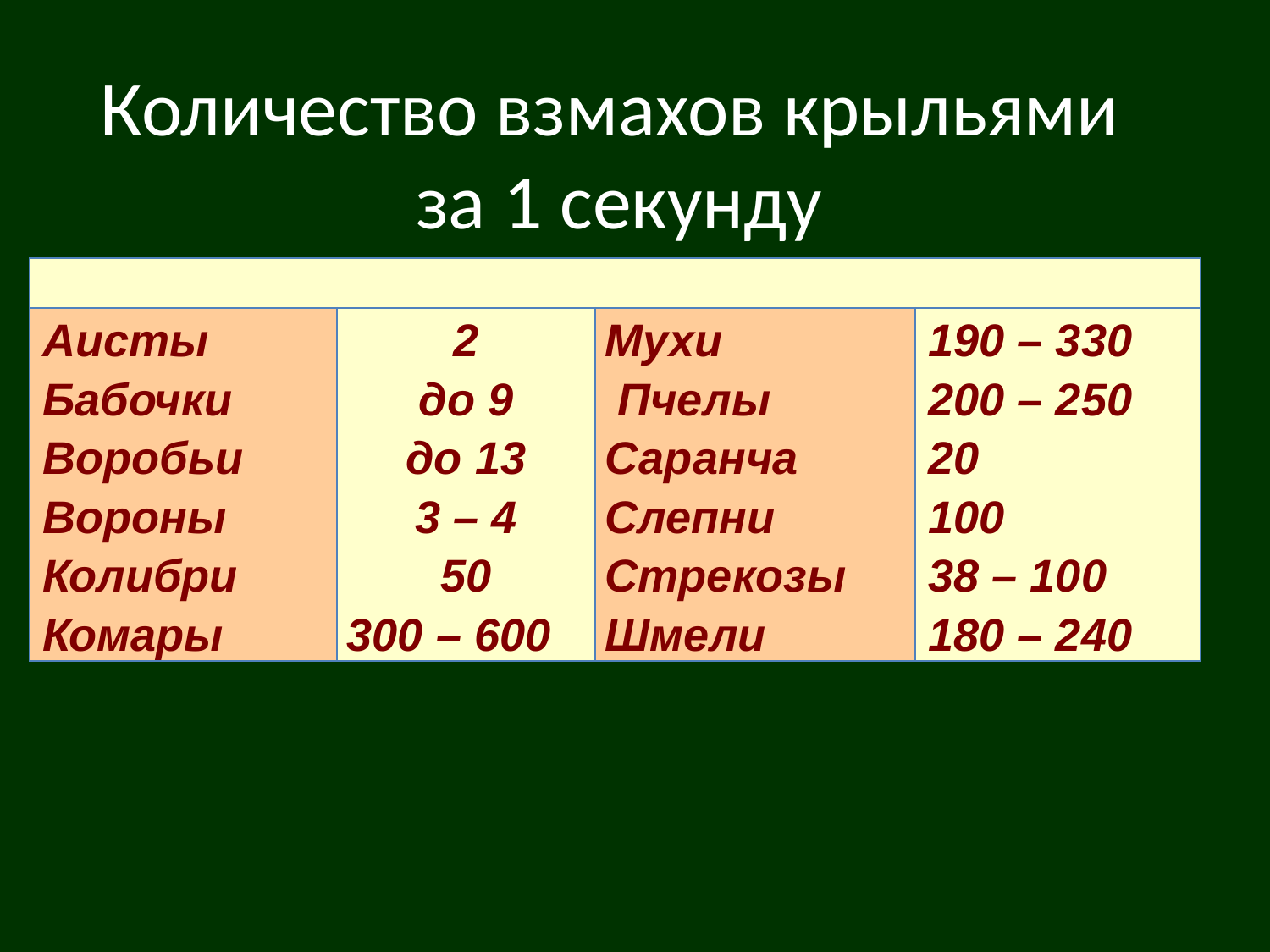

# Количество взмахов крыльями  за 1 секунду
|  |  |  |  |
| --- | --- | --- | --- |
| Аисты Бабочки Воробьи  Вороны Колибри  Комары | 2 до 9 до 13 3 – 4 50 300 – 600 | Мухи  Пчелы Саранча Слепни   Стрекозы Шмели | 190 – 330 200 – 250 20 100 38 – 100 180 – 240 |